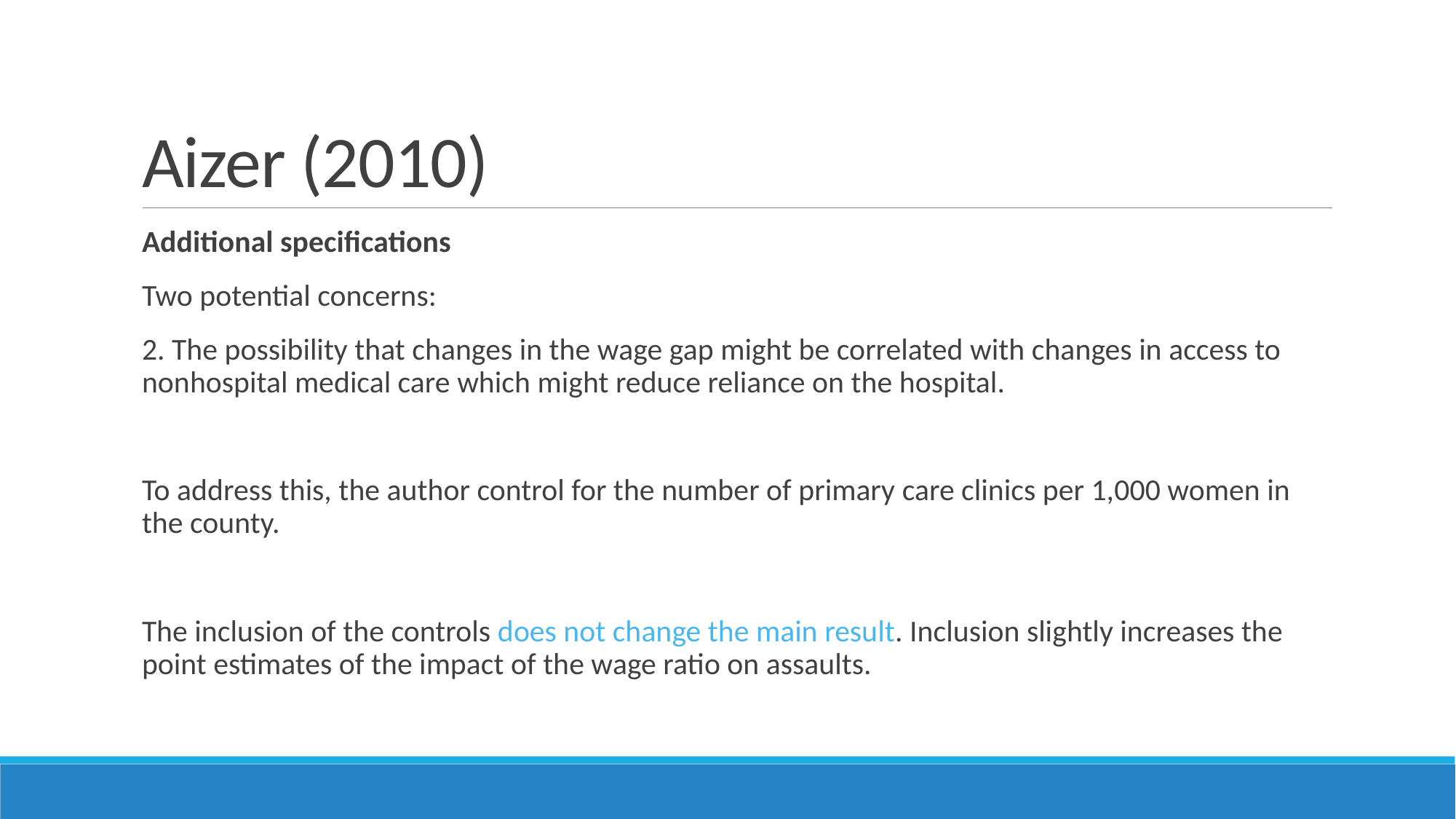

# Aizer (2010)
Additional specifications
Two potential concerns:
2. The possibility that changes in the wage gap might be correlated with changes in access to nonhospital medical care which might reduce reliance on the hospital.

To address this, the author control for the number of primary care clinics per 1,000 women in the county.

The inclusion of the controls does not change the main result. Inclusion slightly increases the point estimates of the impact of the wage ratio on assaults.